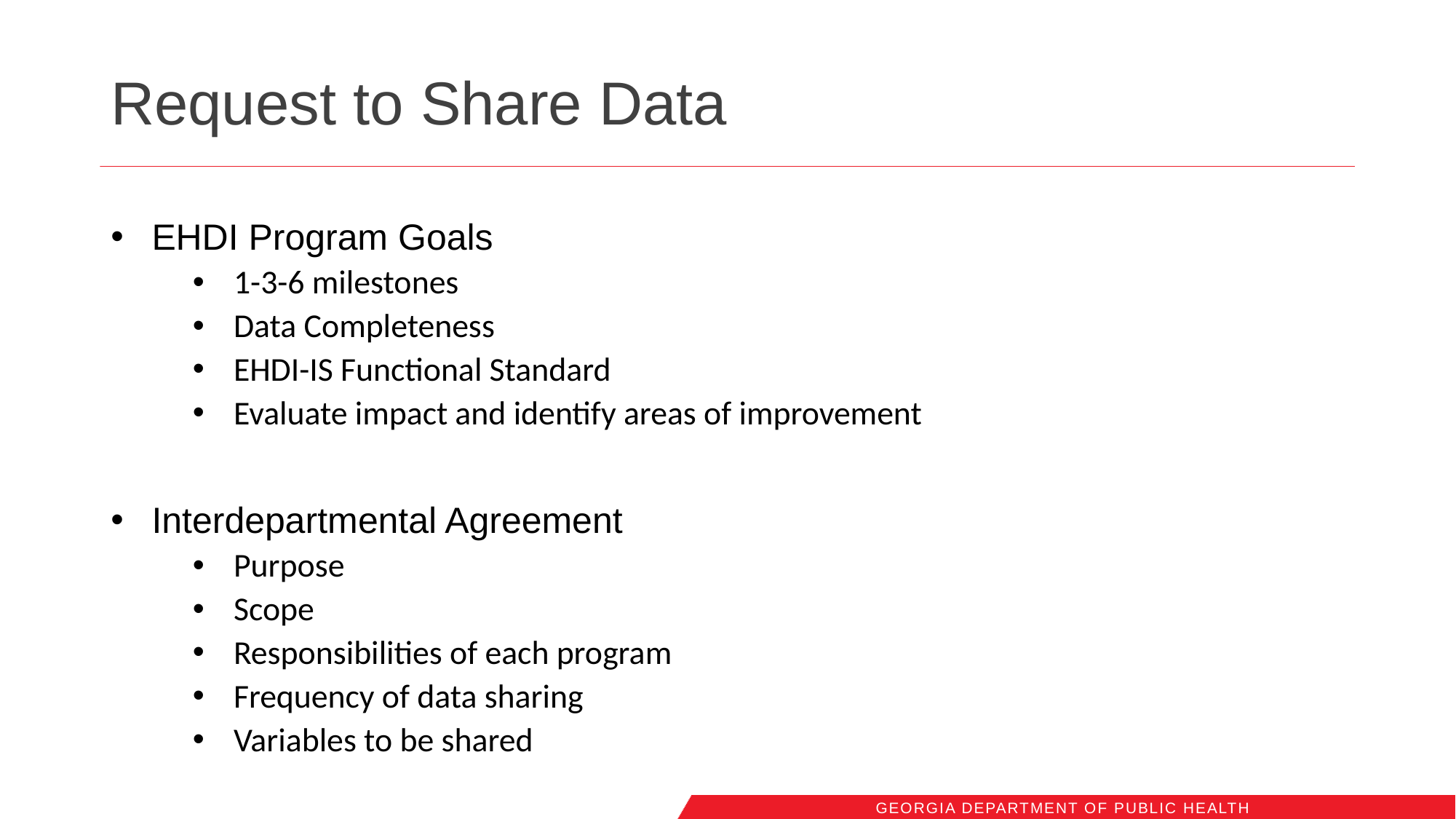

# Request to Share Data
EHDI Program Goals
1-3-6 milestones
Data Completeness
EHDI-IS Functional Standard
Evaluate impact and identify areas of improvement

Interdepartmental Agreement
Purpose
Scope
Responsibilities of each program
Frequency of data sharing
Variables to be shared